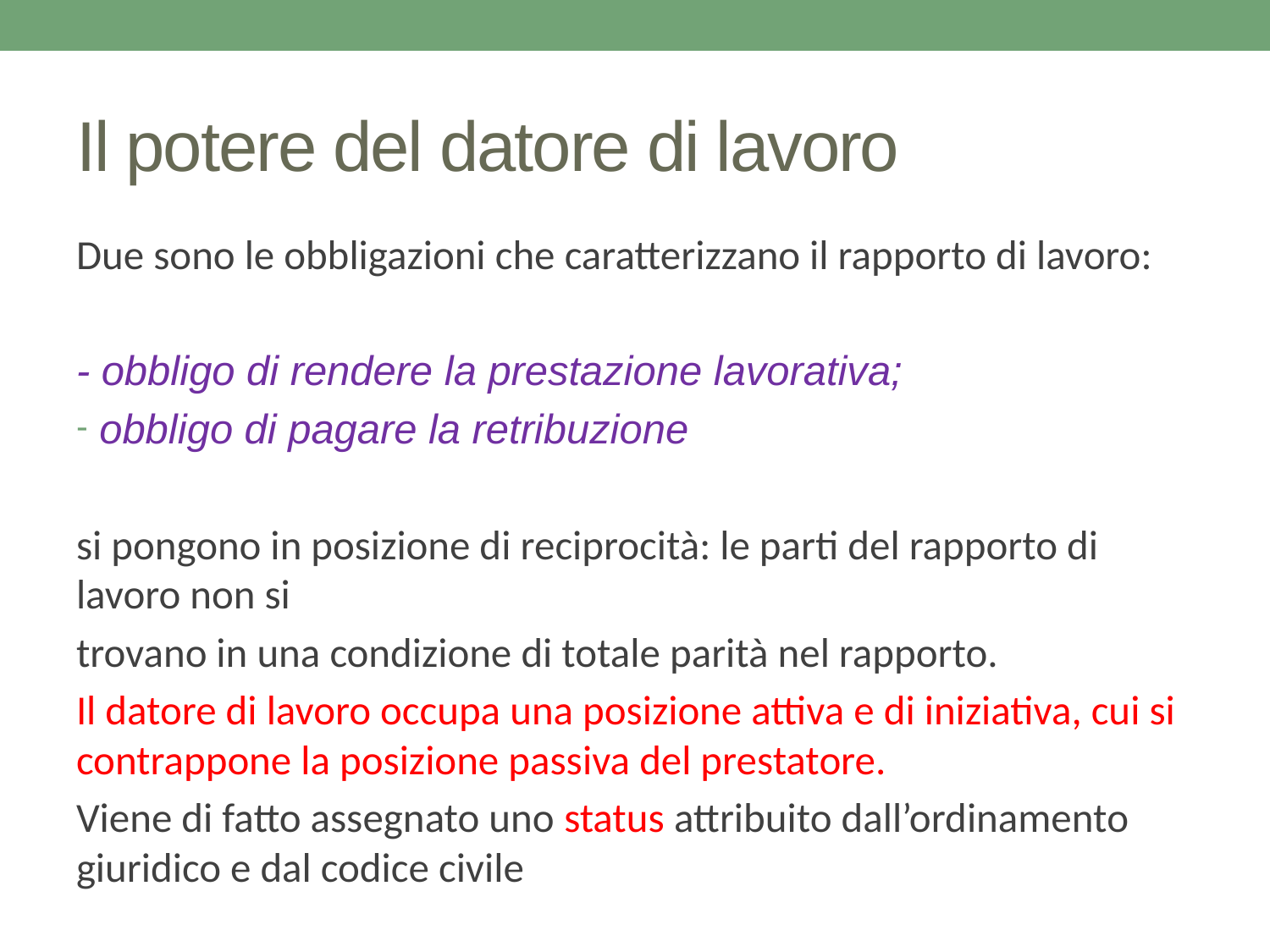

# Il potere del datore di lavoro
Due sono le obbligazioni che caratterizzano il rapporto di lavoro:

- obbligo di rendere la prestazione lavorativa;
obbligo di pagare la retribuzione

si pongono in posizione di reciprocità: le parti del rapporto di lavoro non si
trovano in una condizione di totale parità nel rapporto.
Il datore di lavoro occupa una posizione attiva e di iniziativa, cui si contrappone la posizione passiva del prestatore.
Viene di fatto assegnato uno status attribuito dall’ordinamento giuridico e dal codice civile